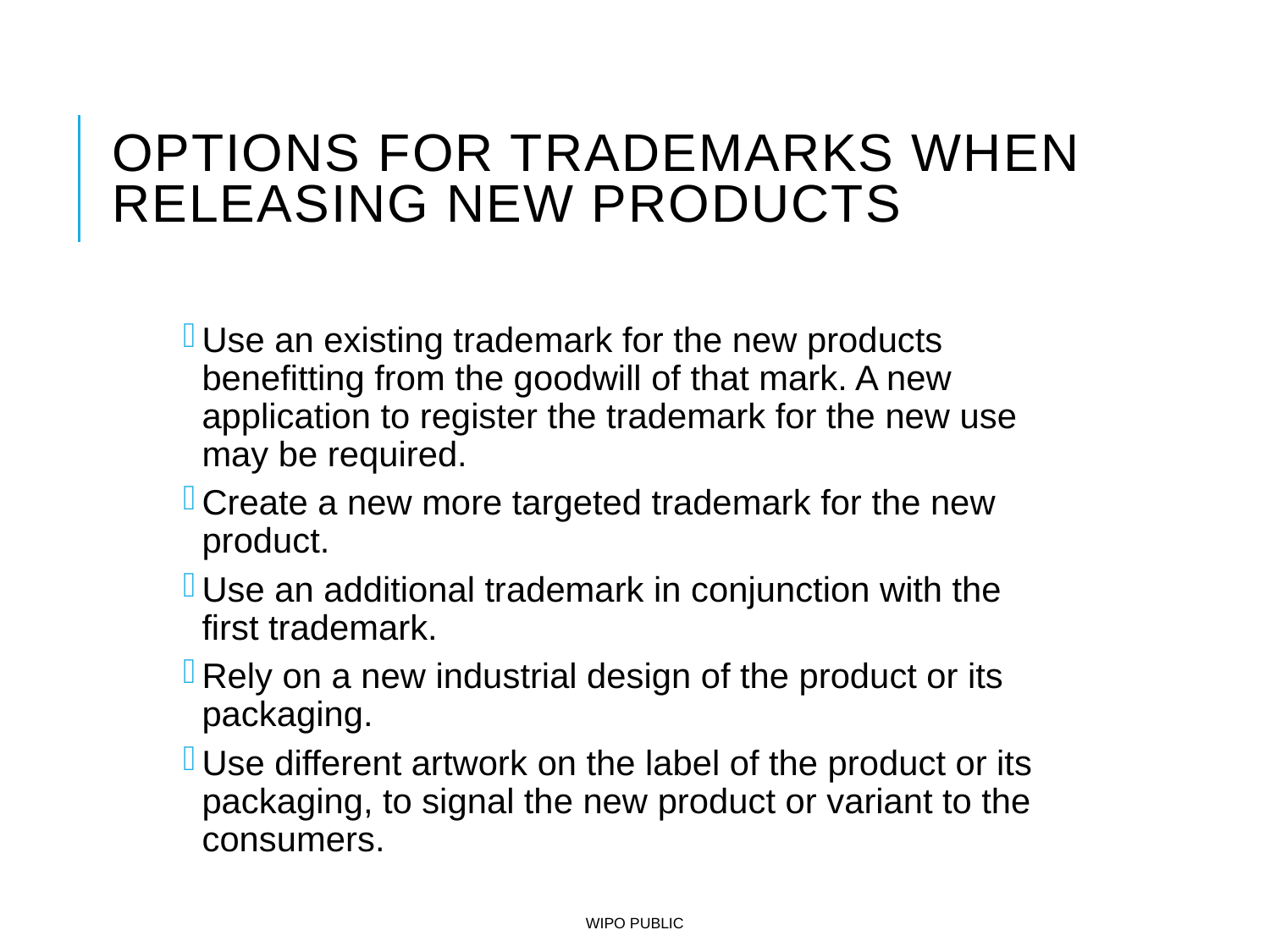

# Options for trademarks when releasing new products
Use an existing trademark for the new products benefitting from the goodwill of that mark. A new application to register the trademark for the new use may be required.
Create a new more targeted trademark for the new product.
Use an additional trademark in conjunction with the first trademark.
Rely on a new industrial design of the product or its packaging.
Use different artwork on the label of the product or its packaging, to signal the new product or variant to the consumers.